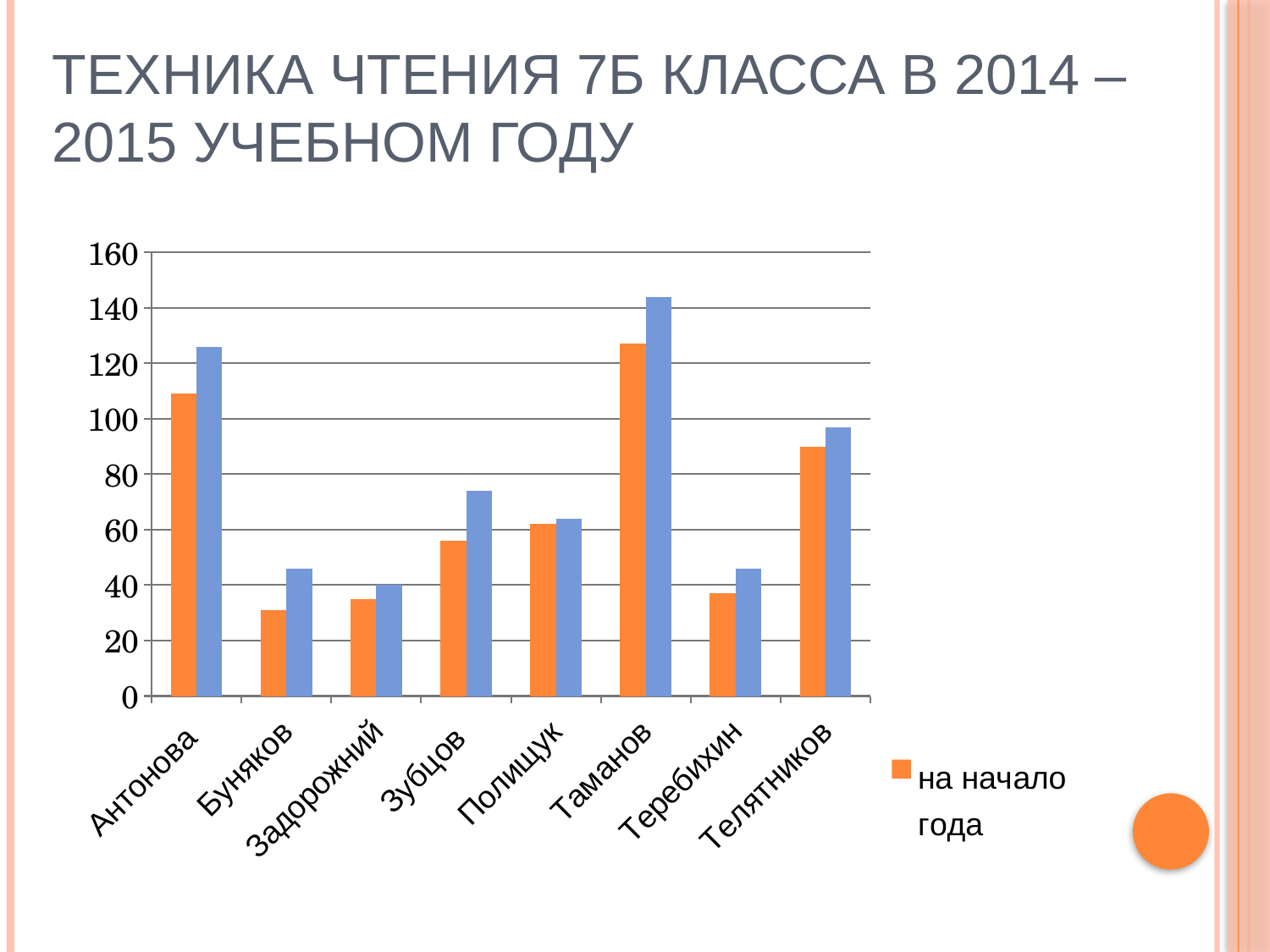

# Техника чтения 7б класса в 2014 – 2015 учебном году

### Chart

| Category | на начало года | на конец года |
|---|---|---|
| Антонова  | 109.0 | 126.0 |
| Буняков | 31.0 | 46.0 |
| Задорожний | 35.0 | 40.0 |
| Зубцов  | 56.0 | 74.0 |
| Полищук | 62.0 | 64.0 |
| Таманов | 127.0 | 144.0 |
| Теребихин | 37.0 | 46.0 |
| Телятников | 90.0 | 97.0 |